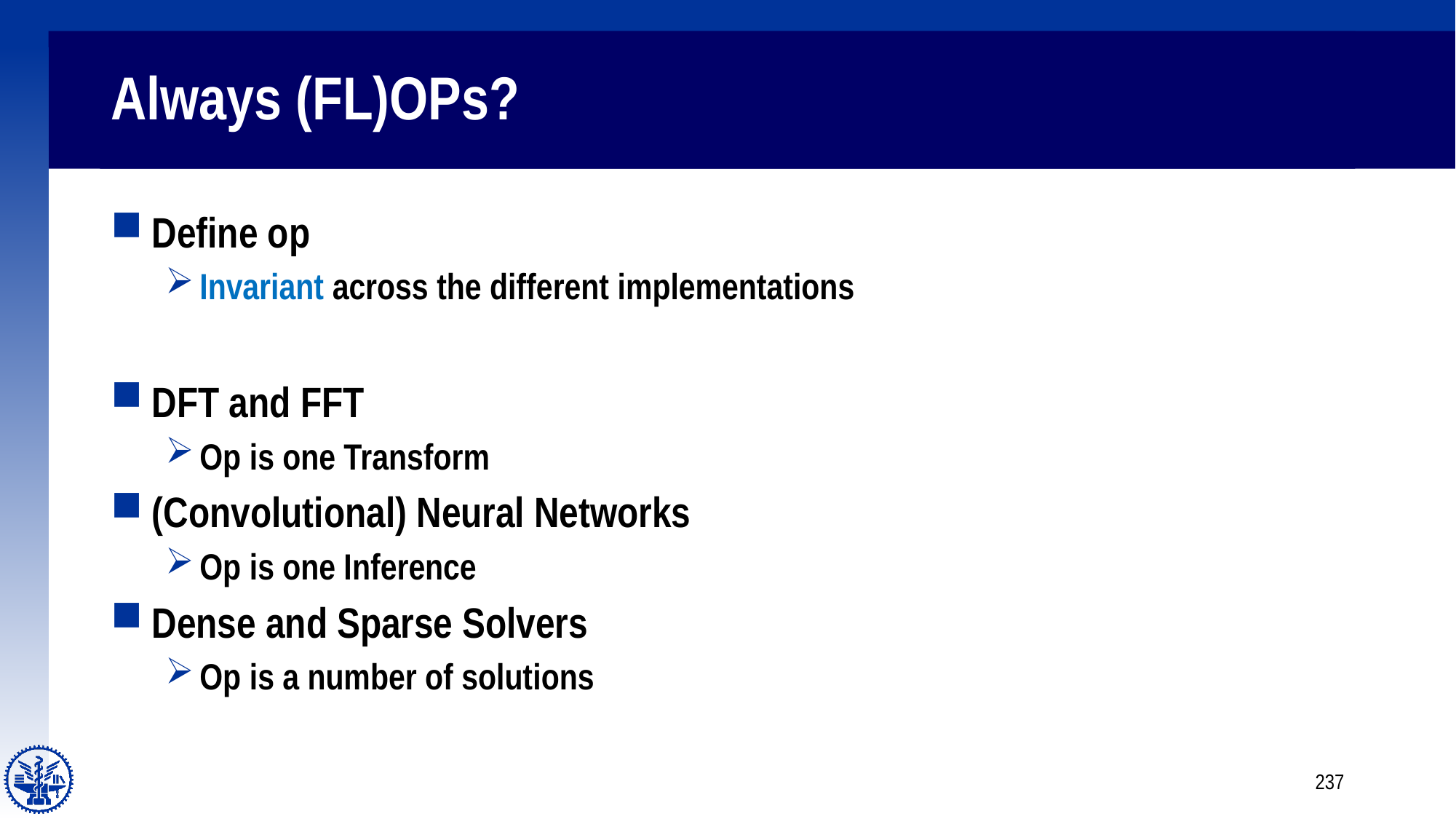

# Always (FL)OPs?
Define op
Invariant across the different implementations

DFT and FFT
Op is one Transform
(Convolutional) Neural Networks
Op is one Inference
Dense and Sparse Solvers
Op is a number of solutions
237